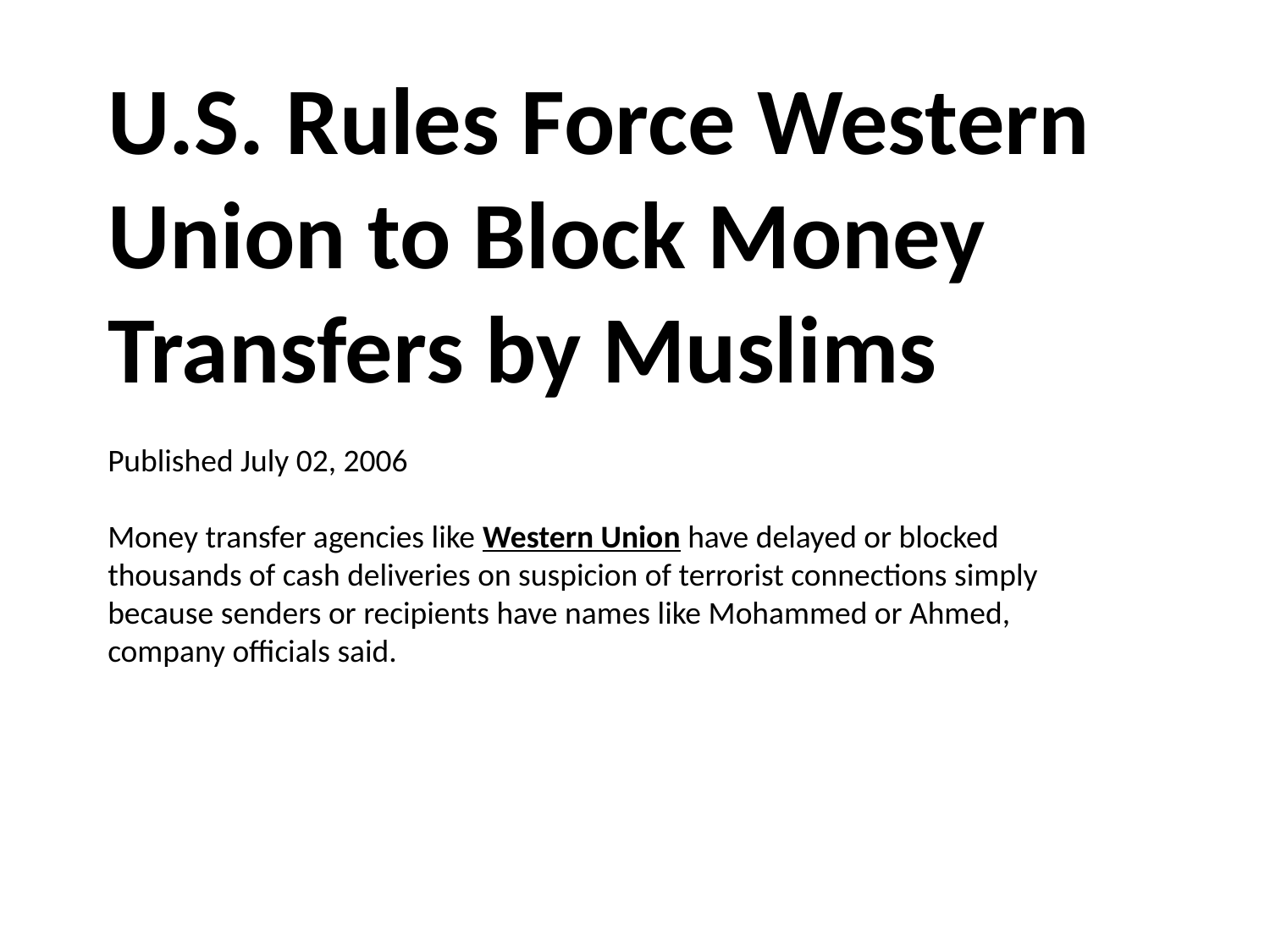

U.S. Rules Force Western Union to Block Money Transfers by Muslims

Published July 02, 2006

Money transfer agencies like Western Union have delayed or blocked thousands of cash deliveries on suspicion of terrorist connections simply because senders or recipients have names like Mohammed or Ahmed, company officials said.